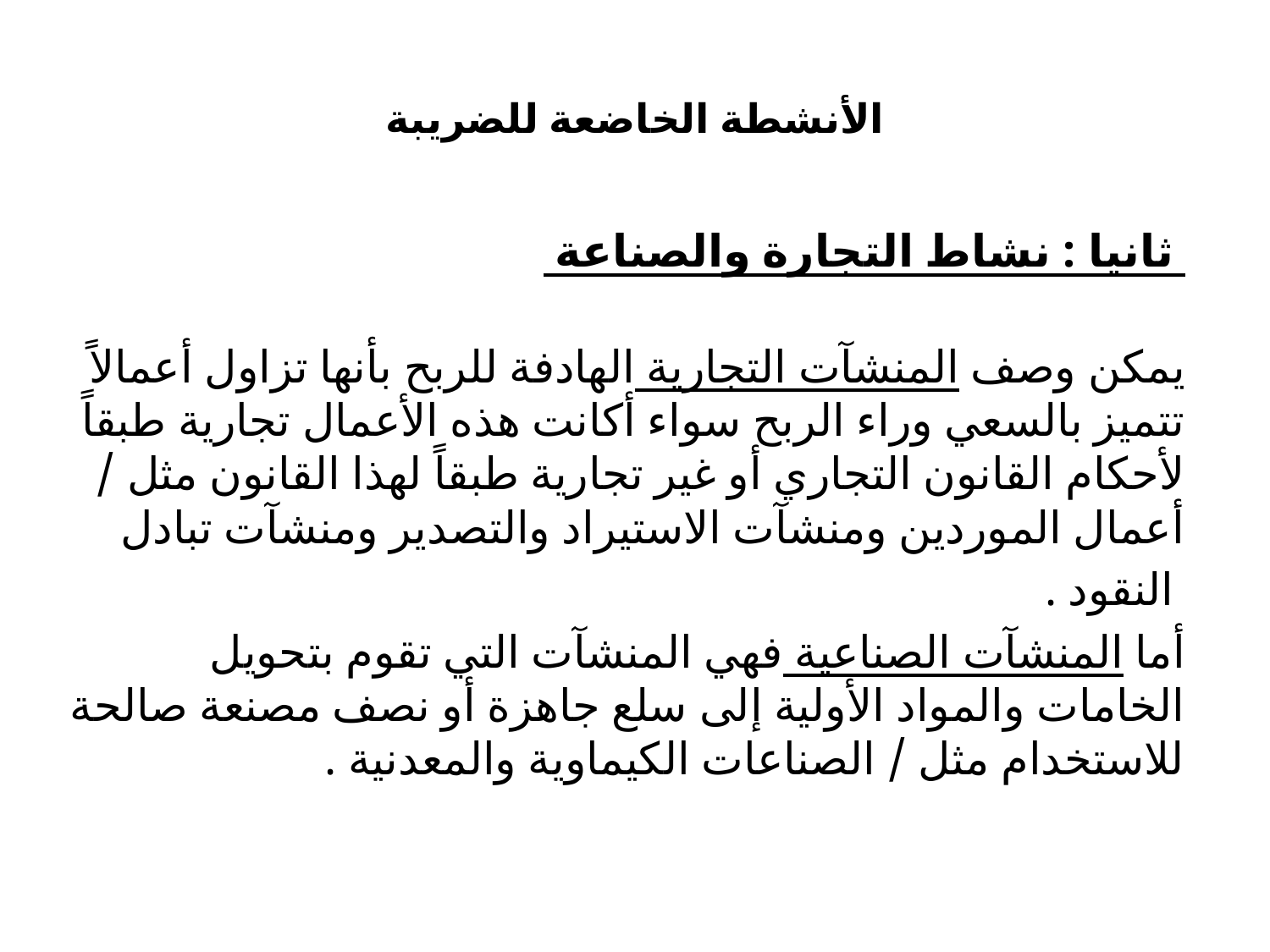

# الأنشطة الخاضعة للضريبة
 ثانيا : نشاط التجارة والصناعة
يمكن وصف المنشآت التجارية الهادفة للربح بأنها تزاول أعمالاً تتميز بالسعي وراء الربح سواء أكانت هذه الأعمال تجارية طبقاً لأحكام القانون التجاري أو غير تجارية طبقاً لهذا القانون مثل / أعمال الموردين ومنشآت الاستيراد والتصدير ومنشآت تبادل
 النقود .
أما المنشآت الصناعية فهي المنشآت التي تقوم بتحويل الخامات والمواد الأولية إلى سلع جاهزة أو نصف مصنعة صالحة للاستخدام مثل / الصناعات الكيماوية والمعدنية .